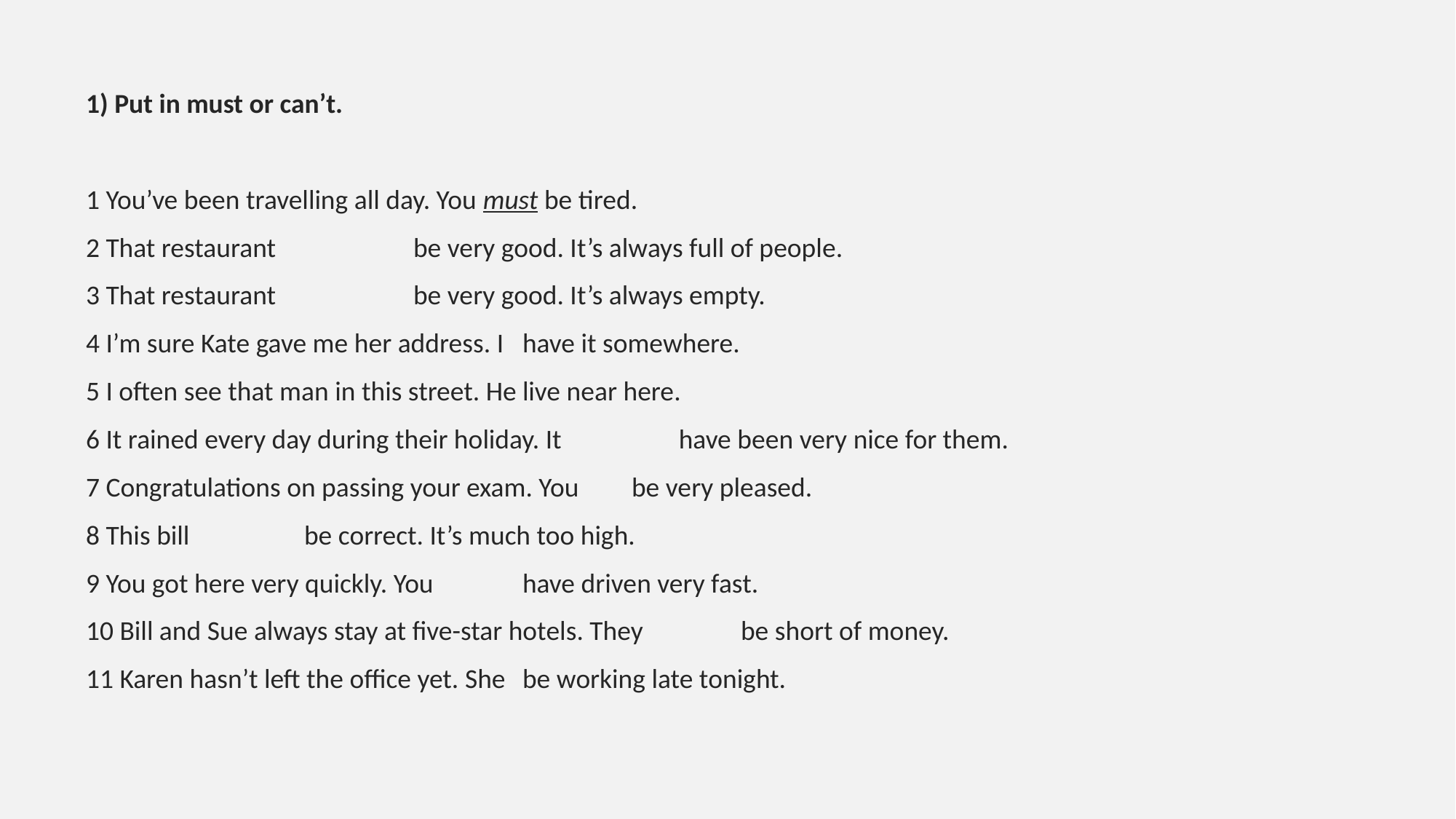

1) Put in must or can’t.

1 You’ve been travelling all day. You must be tired.
2 That restaurant		be very good. It’s always full of people.
3 That restaurant		be very good. It’s always empty.
4 I’m sure Kate gave me her address. I	have it somewhere.
5 I often see that man in this street. He	live near here.
6 It rained every day during their holiday. It                   have been very nice for them.
7 Congratulations on passing your exam. You	be very pleased.
8 This bill		be correct. It’s much too high.
9 You got here very quickly. You	have driven very fast.
10 Bill and Sue always stay at five-star hotels. They	be short of money.
11 Karen hasn’t left the office yet. She	be working late tonight.